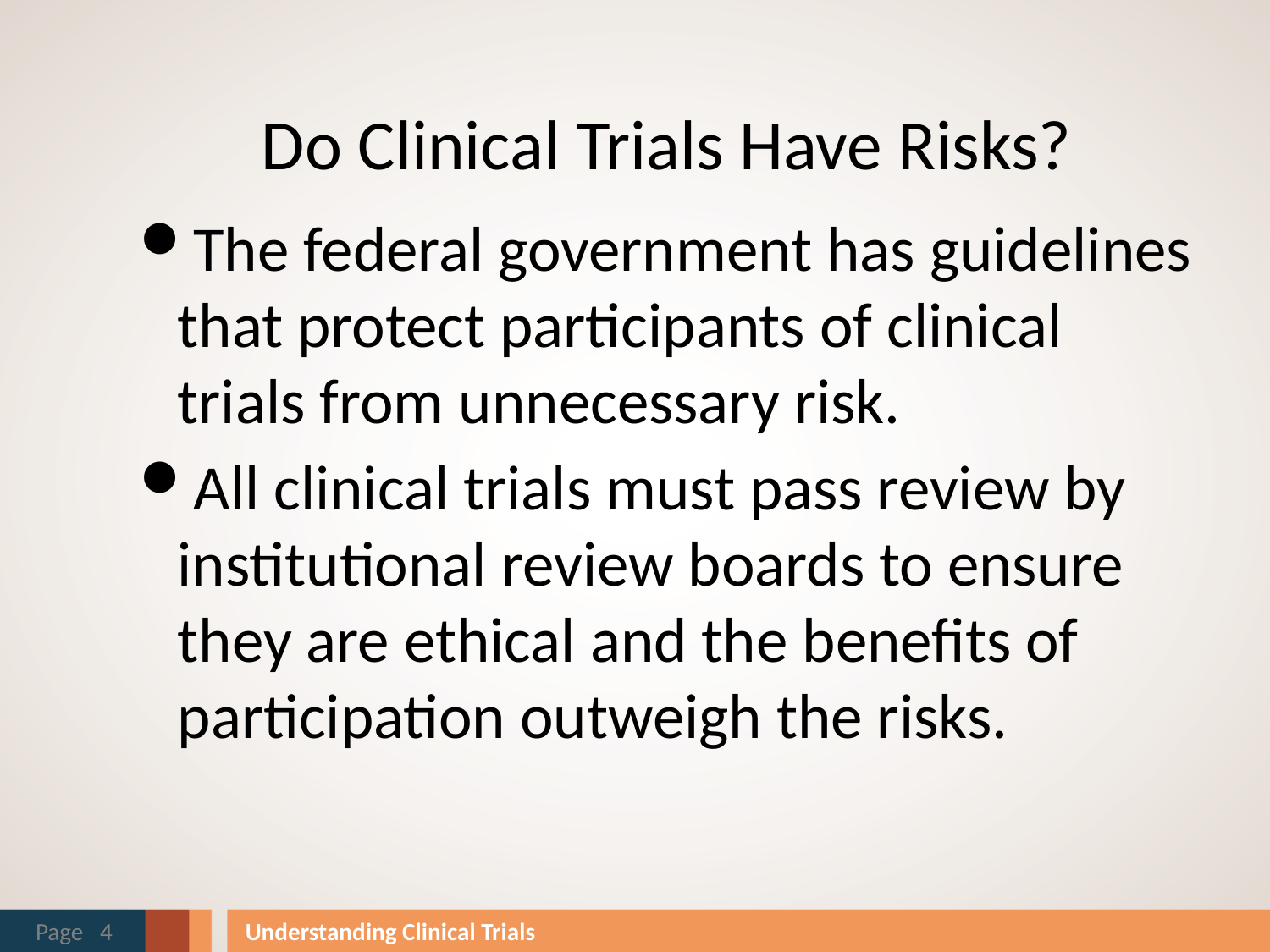

# Do Clinical Trials Have Risks?
The federal government has guidelines that protect participants of clinical trials from unnecessary risk.
All clinical trials must pass review by institutional review boards to ensure they are ethical and the benefits of participation outweigh the risks.

Page   4
Understanding Clinical Trials